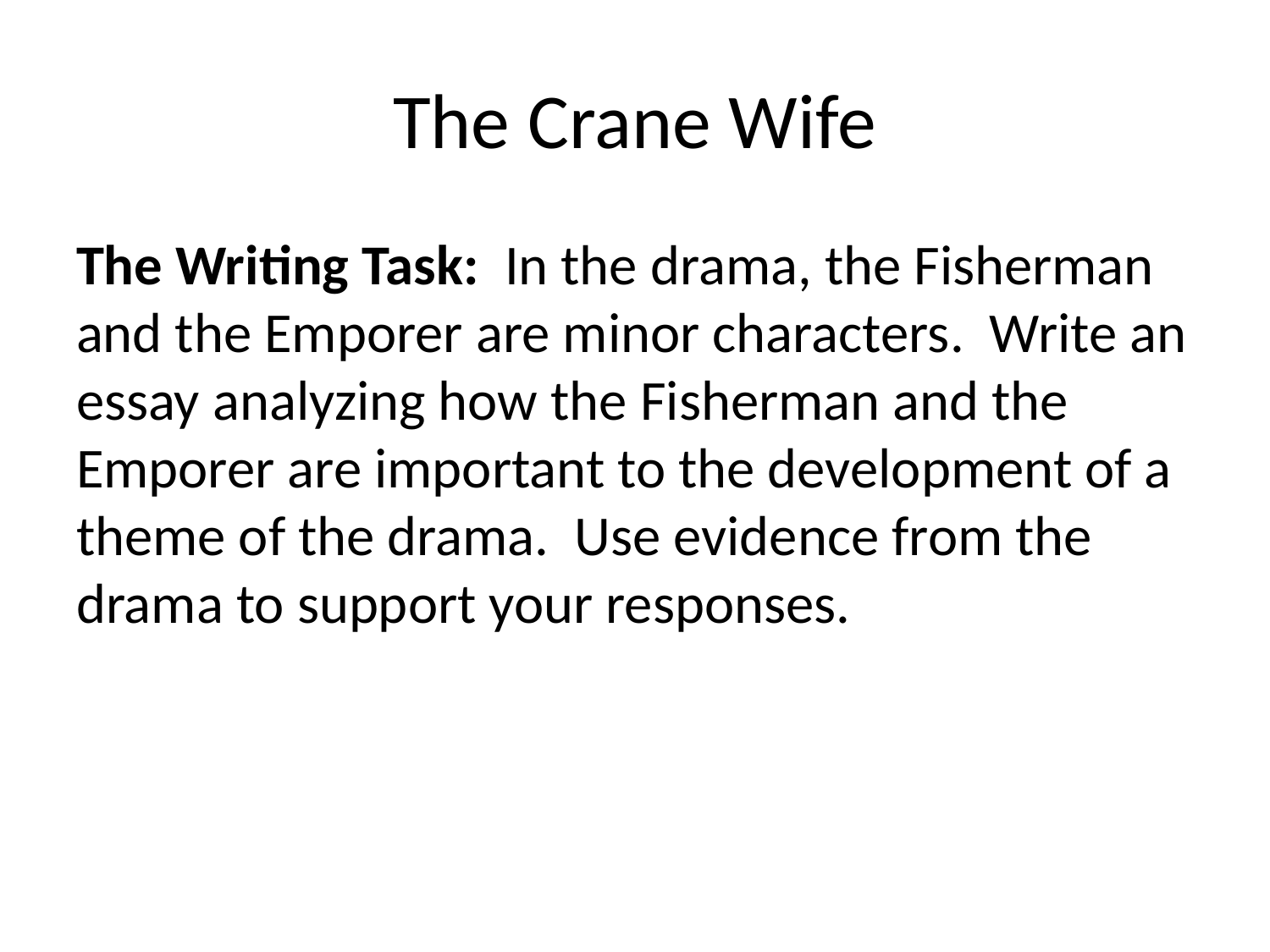

# The Crane Wife
The Writing Task:  In the drama, the Fisherman and the Emporer are minor characters.  Write an essay analyzing how the Fisherman and the Emporer are important to the development of a theme of the drama.  Use evidence from the drama to support your responses.